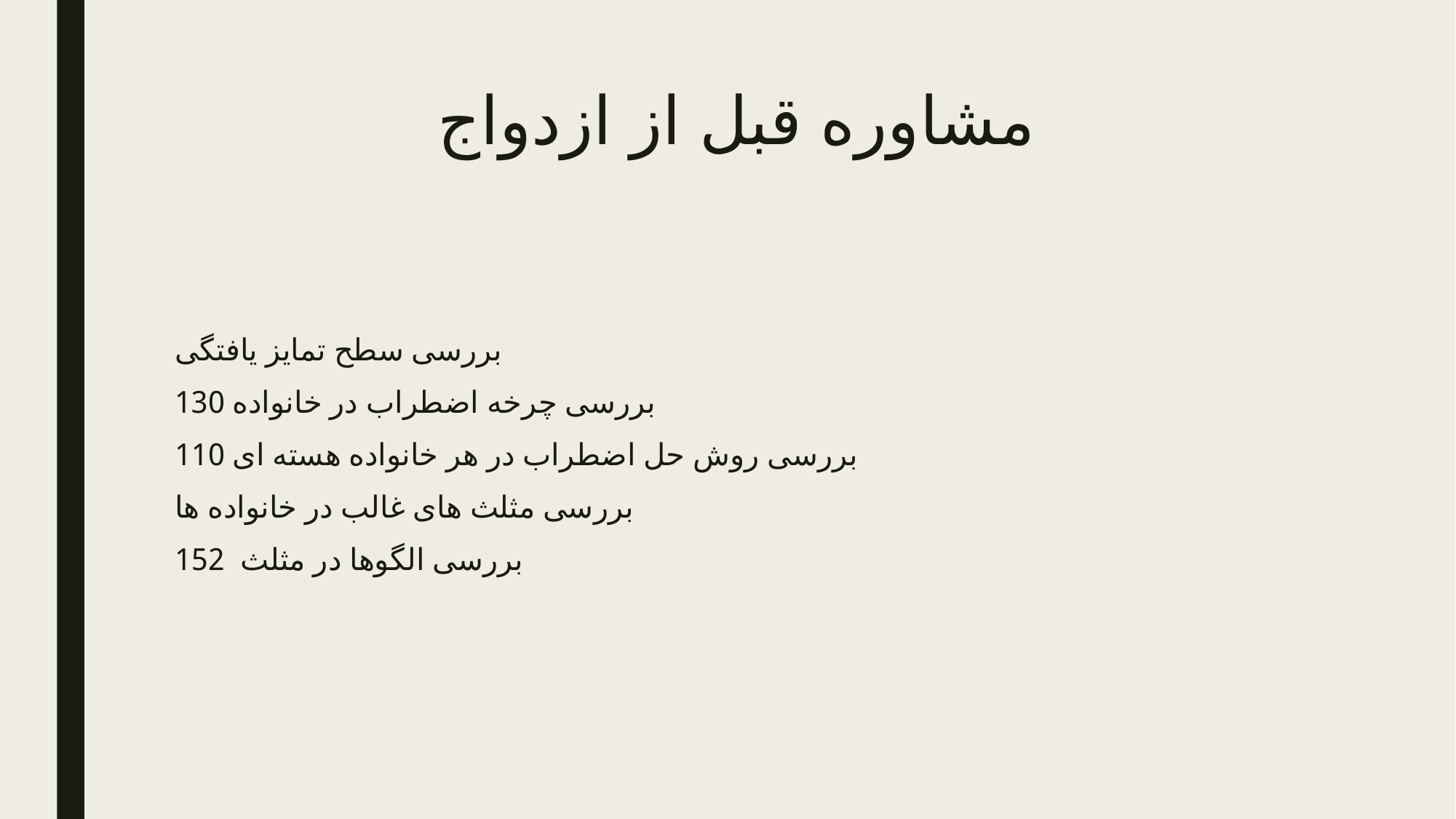

# مشاوره قبل از ازدواج

بررسی سطح تمایز یافتگی
بررسی چرخه اضطراب در خانواده 130
بررسی روش حل اضطراب در هر خانواده هسته ای 110
بررسی مثلث های غالب در خانواده ها
بررسی الگوها در مثلث  152